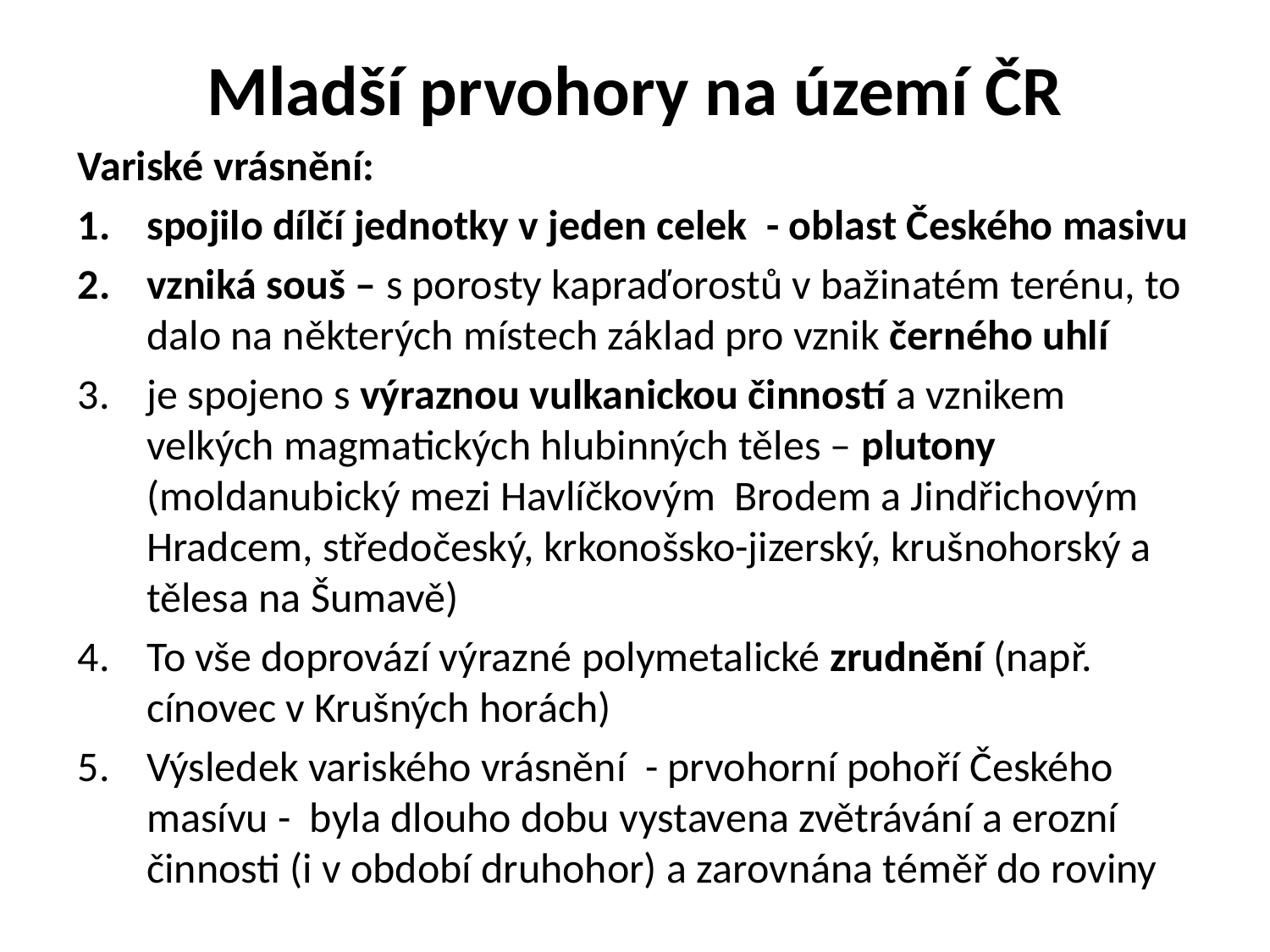

# Mladší prvohory na území ČR
Variské vrásnění:
spojilo dílčí jednotky v jeden celek  - oblast Českého masivu
vzniká souš – s porosty kapraďorostů v bažinatém terénu, to dalo na některých místech základ pro vznik černého uhlí
je spojeno s výraznou vulkanickou činností a vznikem velkých magmatických hlubinných těles – plutony (moldanubický mezi Havlíčkovým  Brodem a Jindřichovým Hradcem, středočeský, krkonošsko-jizerský, krušnohorský a tělesa na Šumavě)
To vše doprovází výrazné polymetalické zrudnění (např. cínovec v Krušných horách)
Výsledek variského vrásnění  - prvohorní pohoří Českého masívu -  byla dlouho dobu vystavena zvětrávání a erozní činnosti (i v období druhohor) a zarovnána téměř do roviny